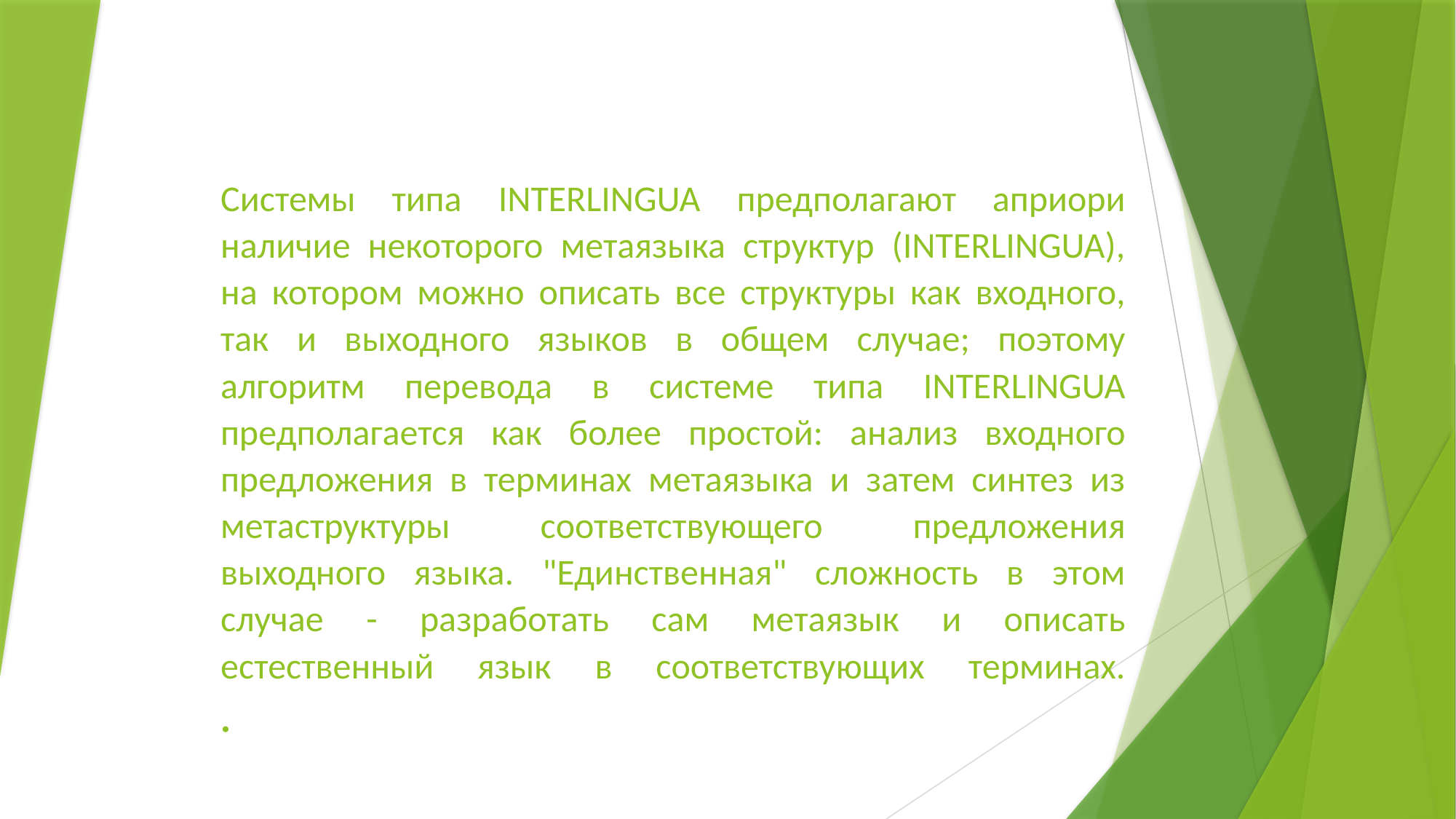

# Системы типа INTERLINGUA предполагают априори наличие некоторого метаязыка структур (INTERLINGUA), на котором можно описать все структуры как входного, так и выходного языков в общем случае; поэтому алгоритм перевода в системе типа INTERLINGUA предполагается как более простой: анализ входного предложения в терминах метаязыка и затем синтез из метаструктуры соответствующего предложения выходного языка. "Единственная" сложность в этом случае - разработать сам метаязык и описать естественный язык в соответствующих терминах. .